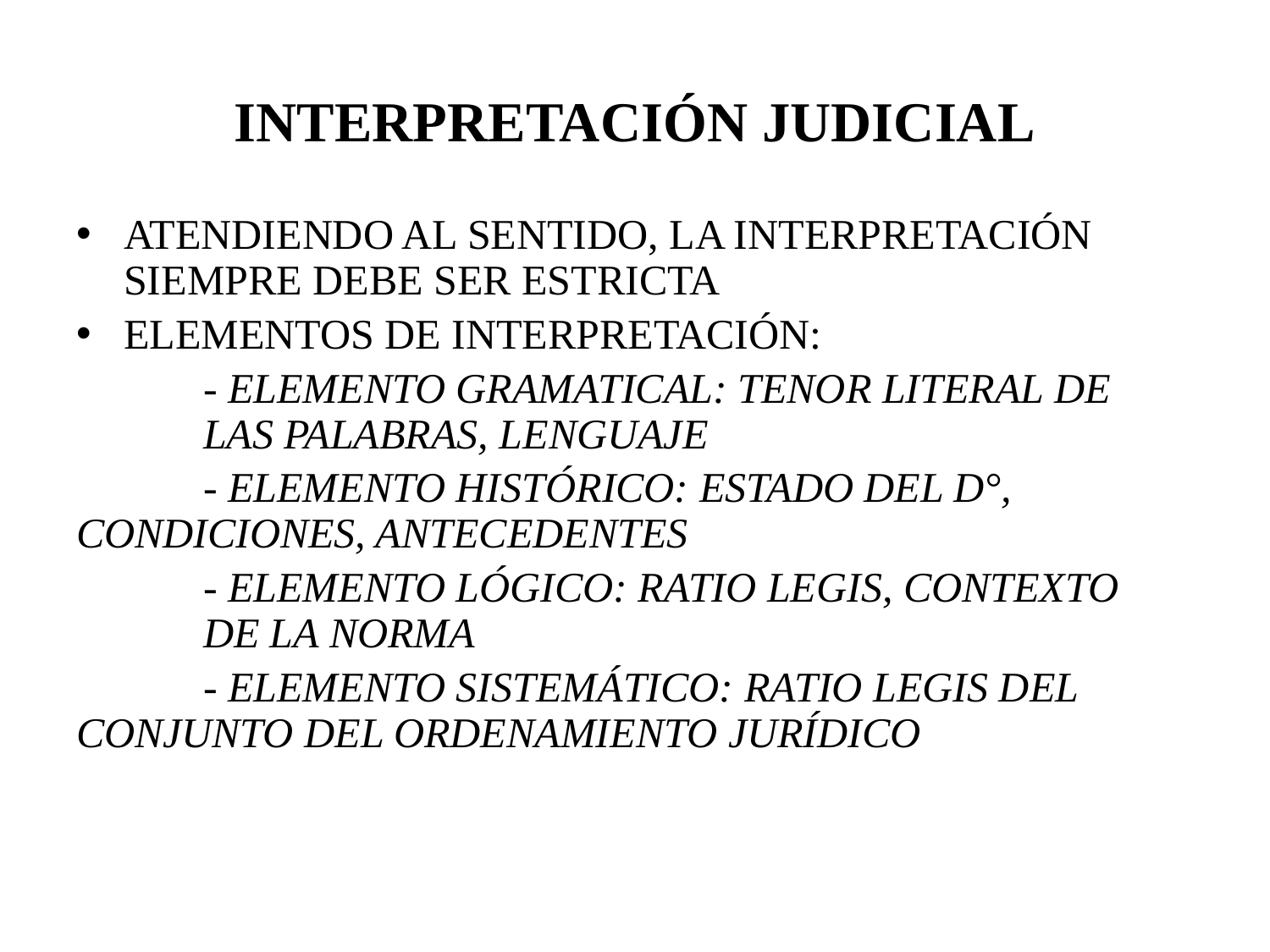

# INTERPRETACIÓN JUDICIAL
ATENDIENDO AL SENTIDO, LA INTERPRETACIÓN SIEMPRE DEBE SER ESTRICTA
ELEMENTOS DE INTERPRETACIÓN:
	- ELEMENTO GRAMATICAL: TENOR LITERAL DE 	LAS PALABRAS, LENGUAJE
	- ELEMENTO HISTÓRICO: ESTADO DEL D°, 	CONDICIONES, ANTECEDENTES
	- ELEMENTO LÓGICO: RATIO LEGIS, CONTEXTO 	DE LA NORMA
	- ELEMENTO SISTEMÁTICO: RATIO LEGIS DEL 	CONJUNTO DEL ORDENAMIENTO JURÍDICO